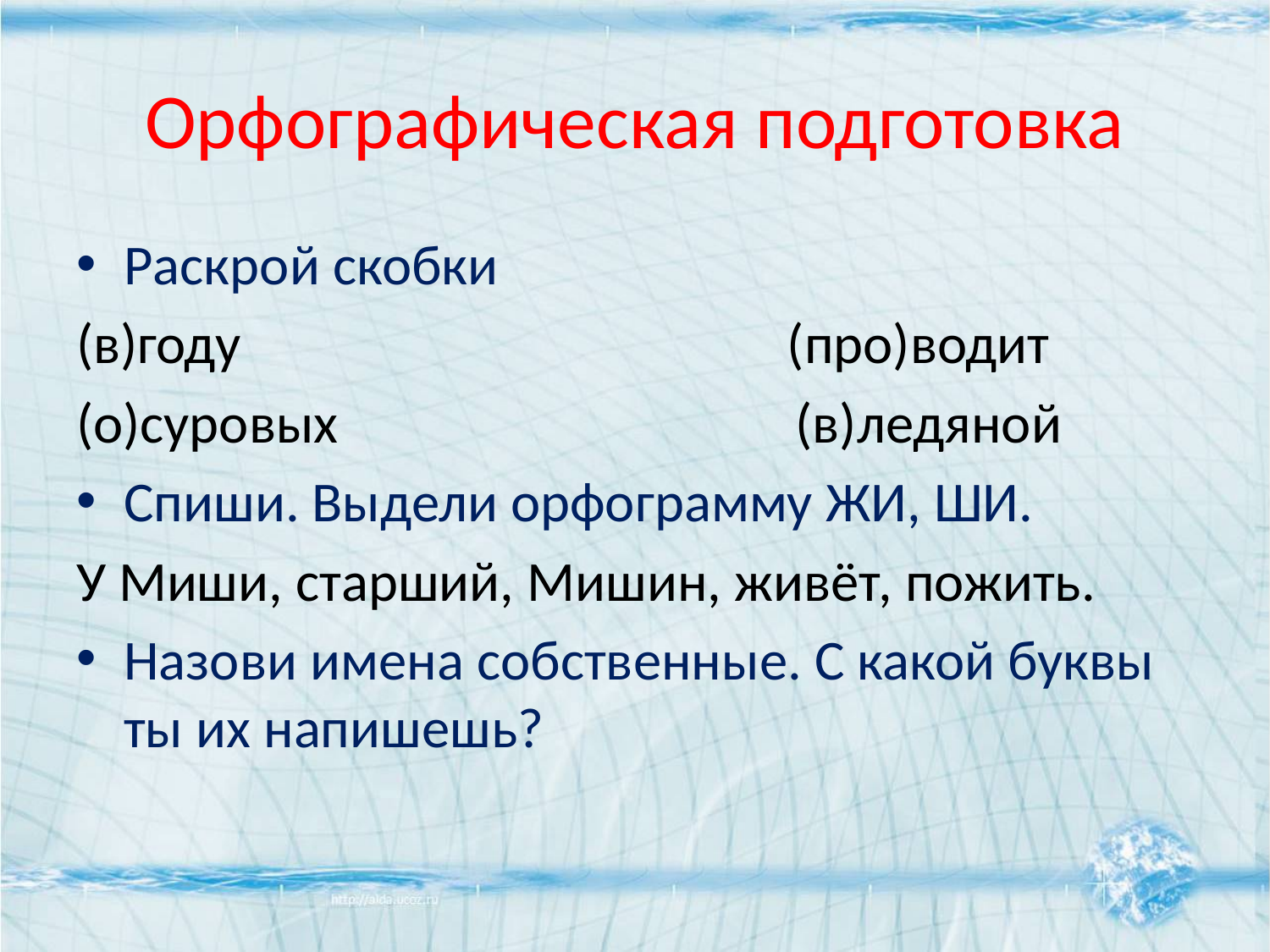

# Орфографическая подготовка
Раскрой скобки
(в)году                                           (про)водит
(о)суровых                                    (в)ледяной
Спиши. Выдели орфограмму ЖИ, ШИ.
У Миши, старший, Мишин, живёт, пожить.
Назови имена собственные. С какой буквы ты их напишешь?